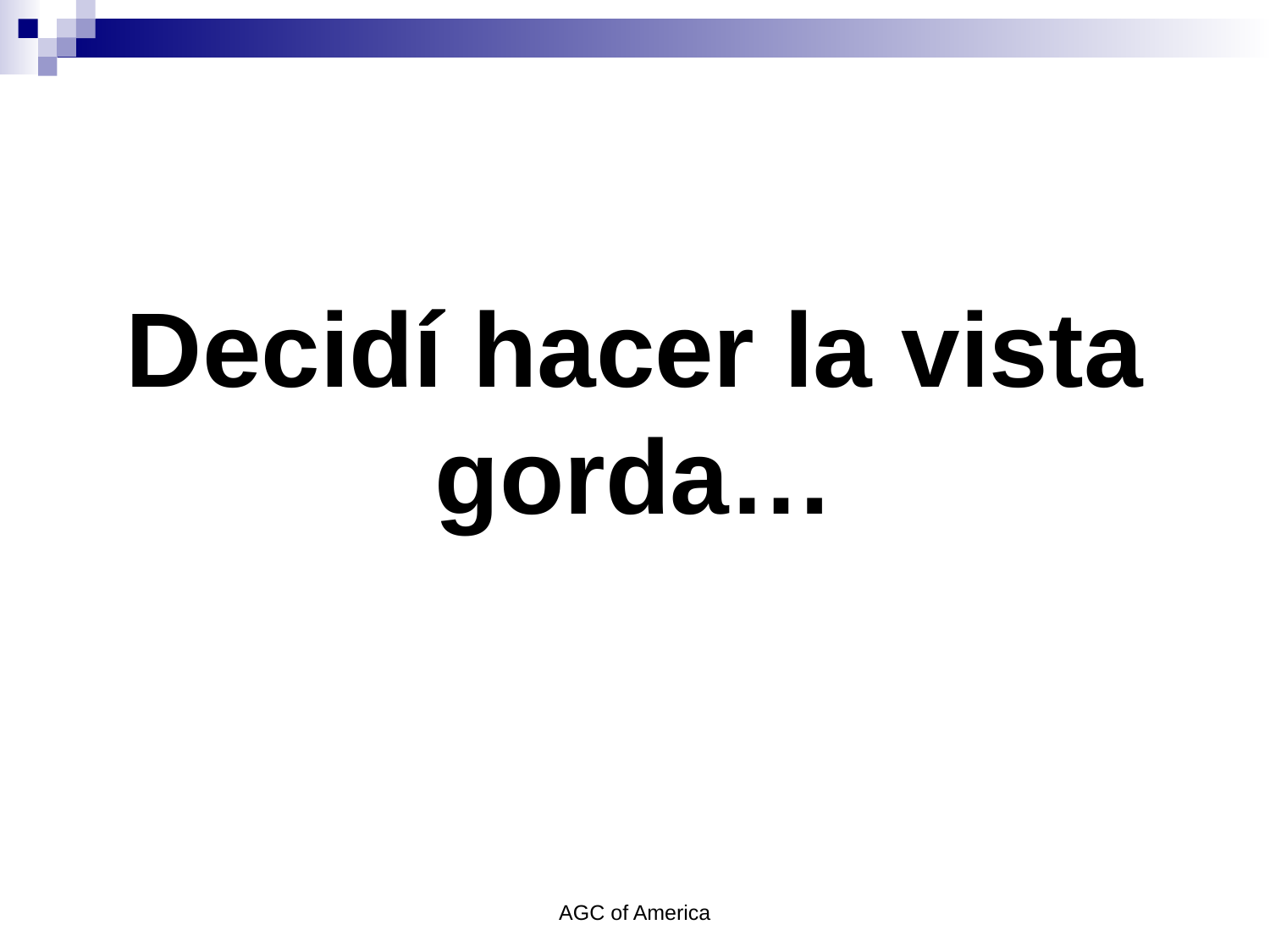

Decidí hacer la vista gorda…

AGC of America